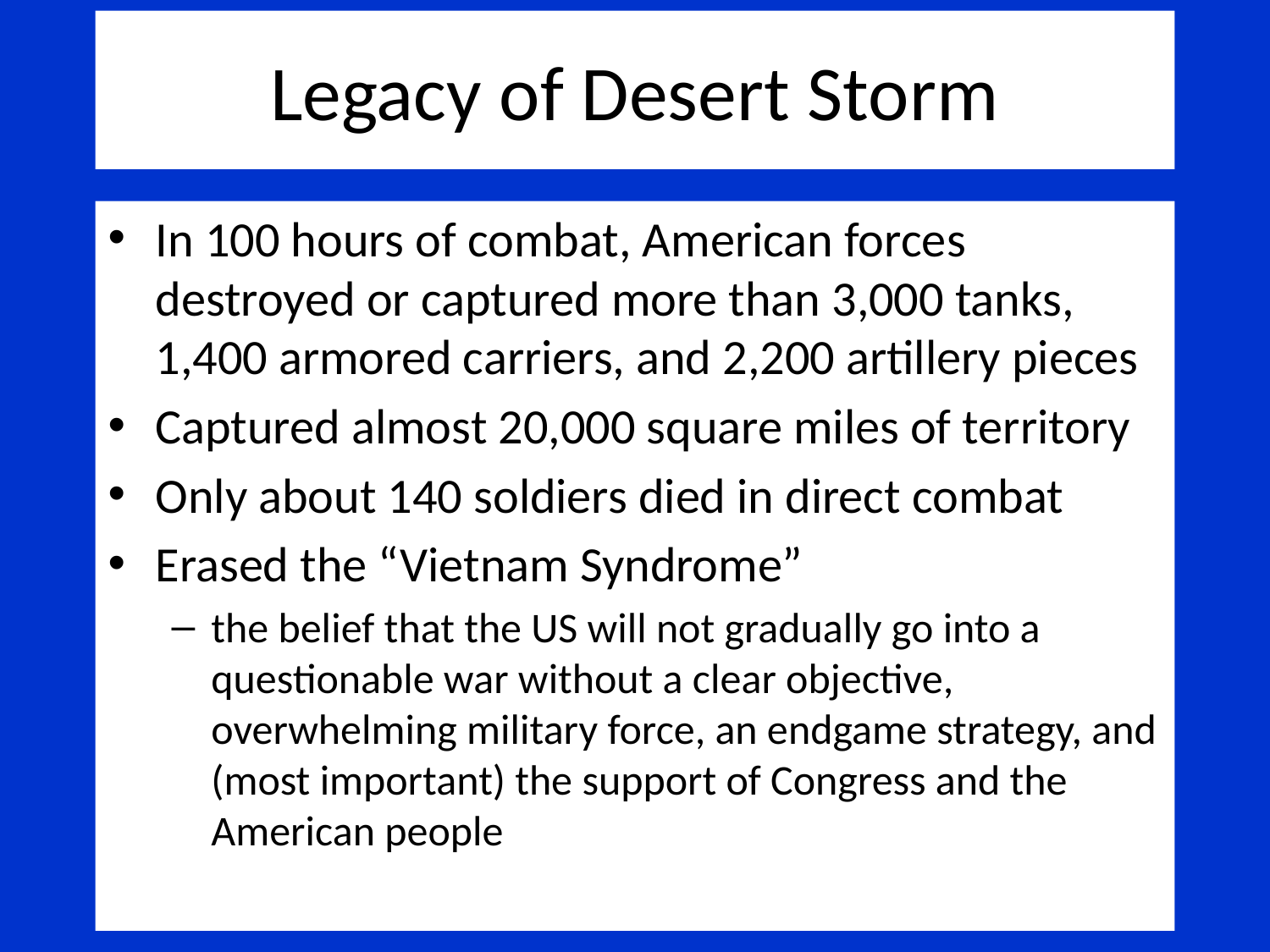

# Legacy of Desert Storm
In 100 hours of combat, American forces destroyed or captured more than 3,000 tanks, 1,400 armored carriers, and 2,200 artillery pieces
Captured almost 20,000 square miles of territory
Only about 140 soldiers died in direct combat
Erased the “Vietnam Syndrome”
the belief that the US will not gradually go into a questionable war without a clear objective, overwhelming military force, an endgame strategy, and (most important) the support of Congress and the American people